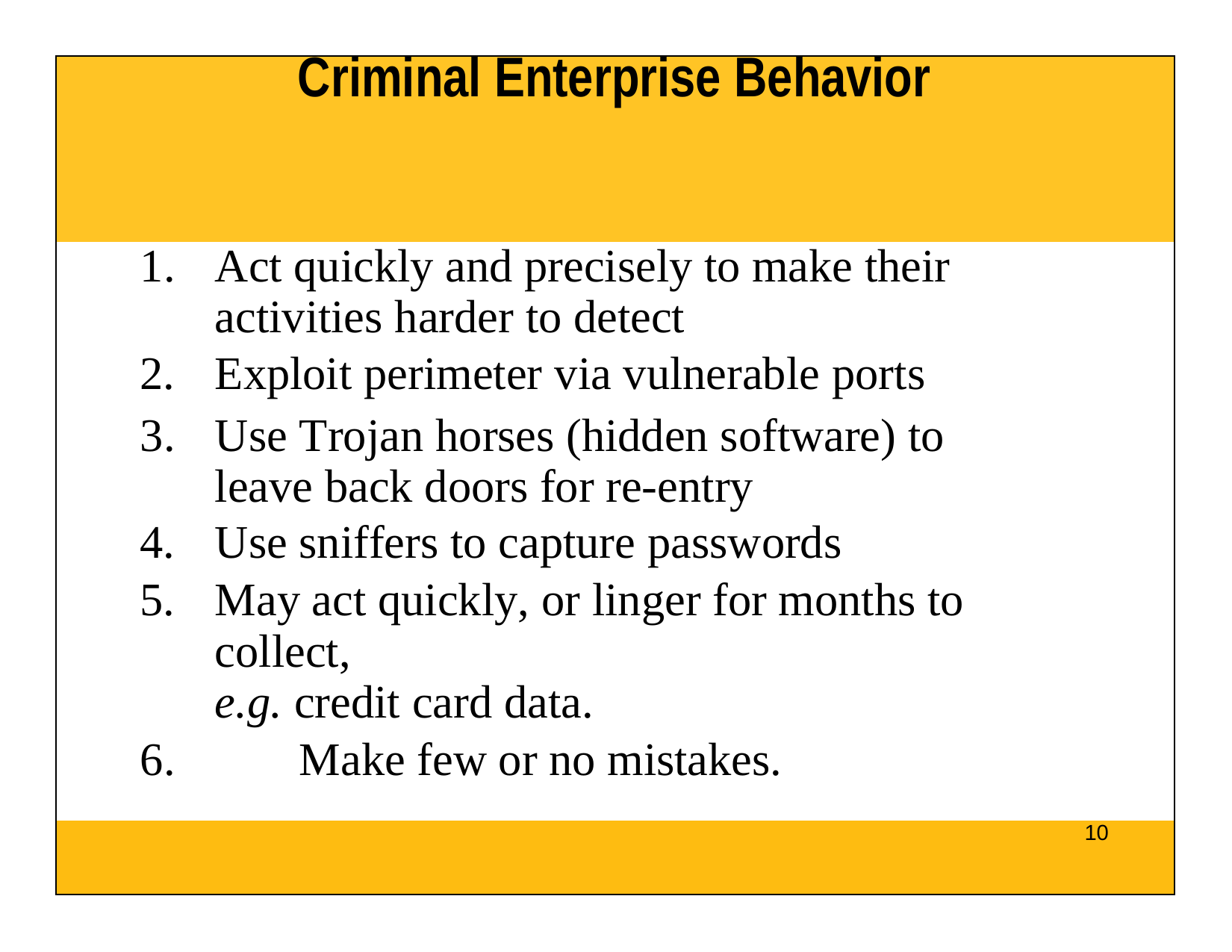

| Criminal Enterprise Behavior |
| --- |
| Act quickly and precisely to make their activities harder to detect Exploit perimeter via vulnerable ports Use Trojan horses (hidden software) to leave back doors for re-entry Use sniffers to capture passwords May act quickly, or linger for months to collect, e.g. credit card data. 6. Make few or no mistakes. |
| 10 |